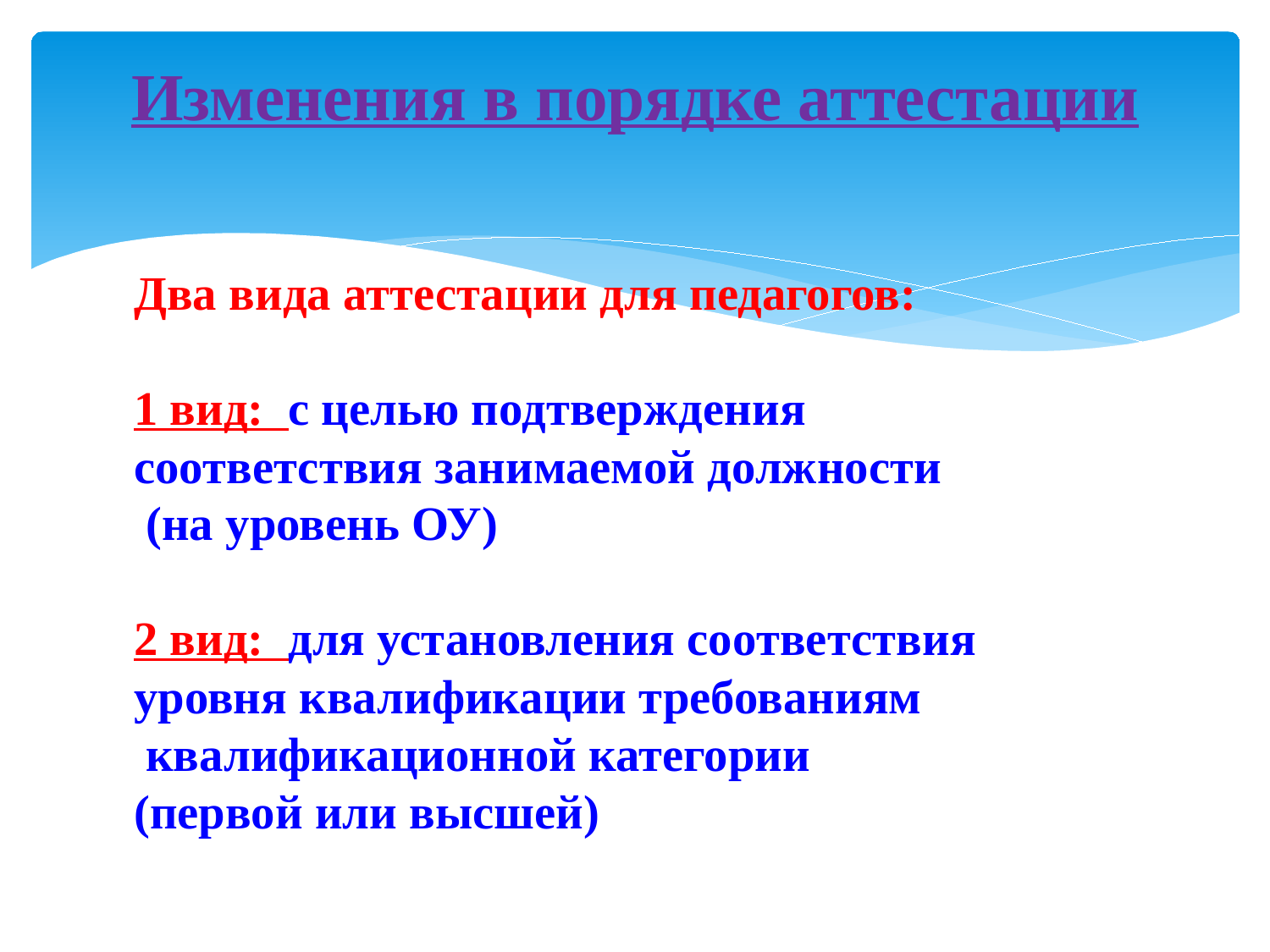

# Изменения в порядке аттестации
Два вида аттестации для педагогов:

1 вид:  с целью подтверждения
соответствия занимаемой должности
 (на уровень ОУ)

2 вид:  для установления соответствия
уровня квалификации требованиям
 квалификационной категории
(первой или высшей)